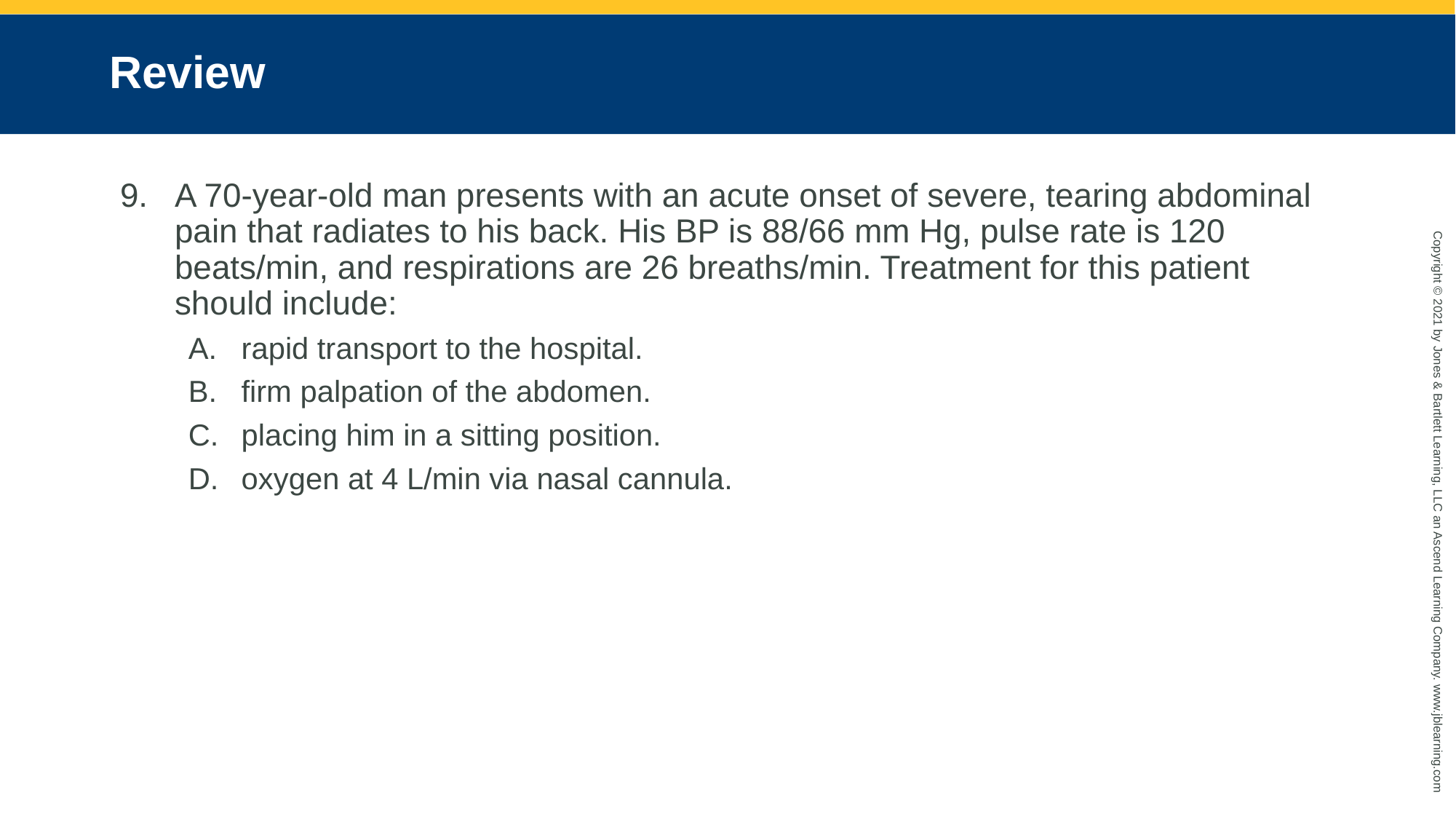

# Review
A 70-year-old man presents with an acute onset of severe, tearing abdominal pain that radiates to his back. His BP is 88/66 mm Hg, pulse rate is 120 beats/min, and respirations are 26 breaths/min. Treatment for this patient should include:
rapid transport to the hospital.
firm palpation of the abdomen.
placing him in a sitting position.
oxygen at 4 L/min via nasal cannula.